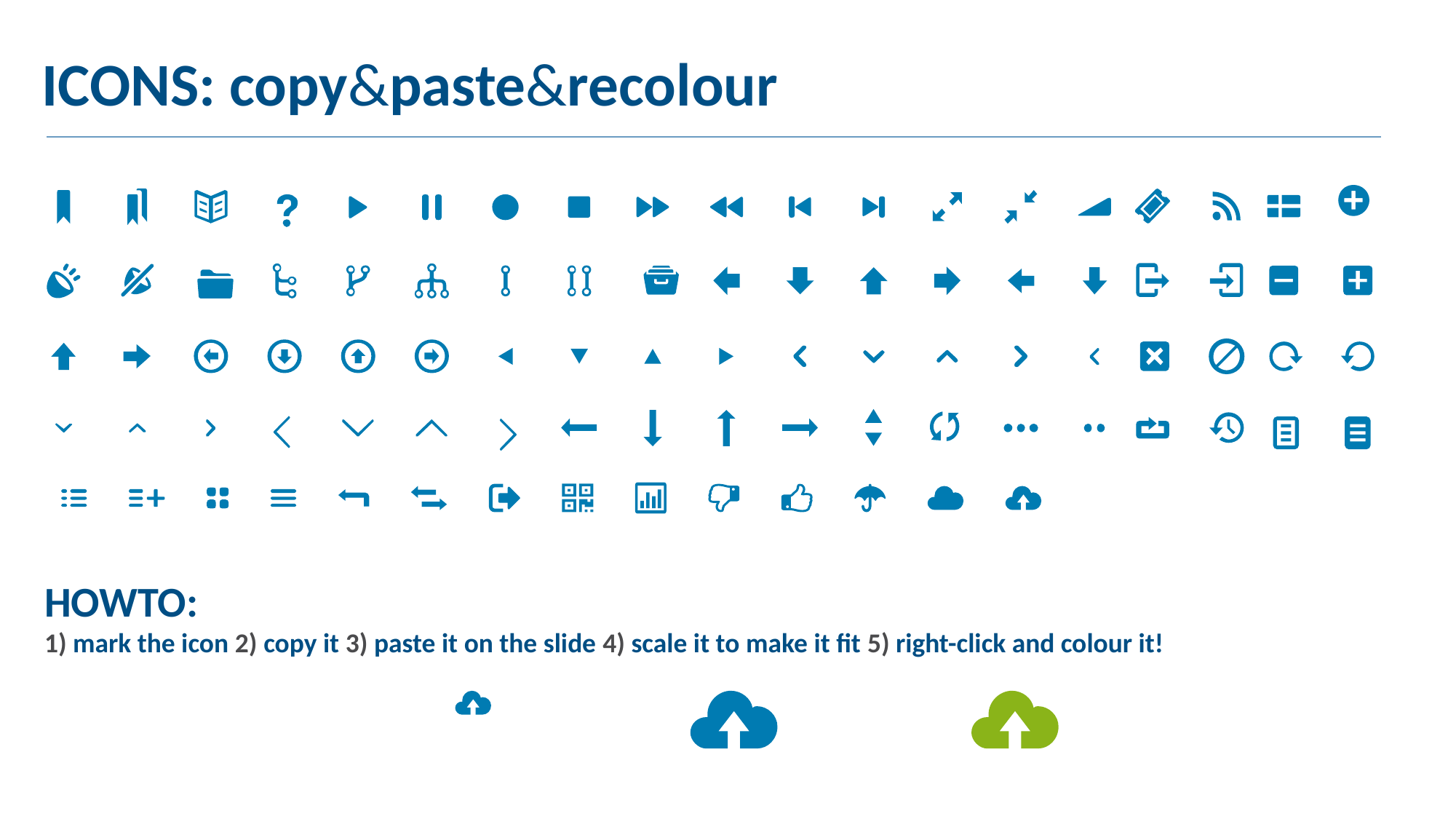

ICONS: copy&paste&recolour

HOWTO:
1) mark the icon 2) copy it 3) paste it on the slide 4) scale it to make it fit 5) right-click and colour it!